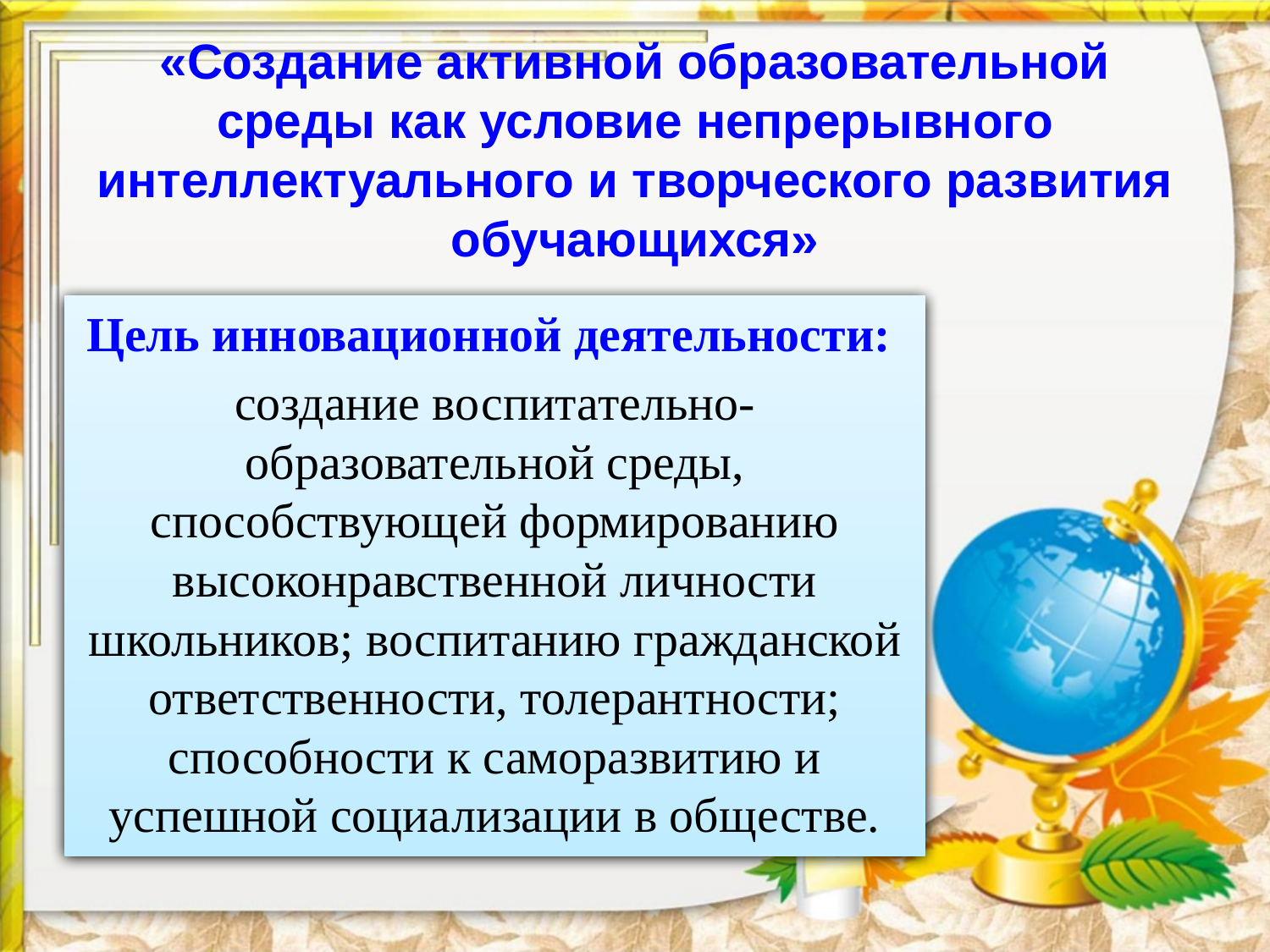

# «Создание активной образовательной среды как условие непрерывного интеллектуального и творческого развития обучающихся»
Цель инновационной деятельности:
создание воспитательно-образовательной среды, способствующей формированию высоконравственной личности школьников; воспитанию гражданской ответственности, толерантности; способности к саморазвитию и успешной социализации в обществе.